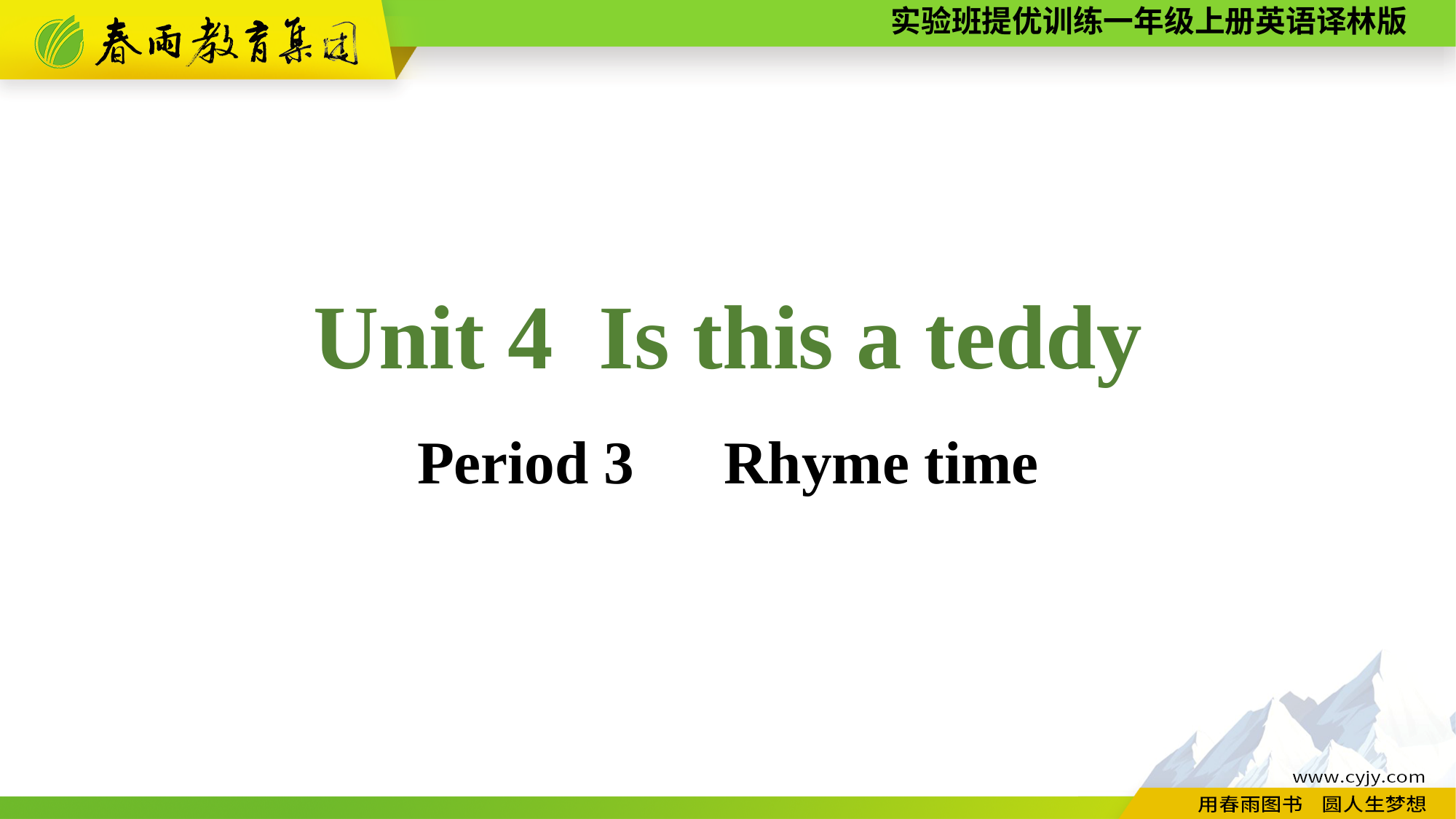

Unit 4  Is this a teddy
Period 3　Rhyme time